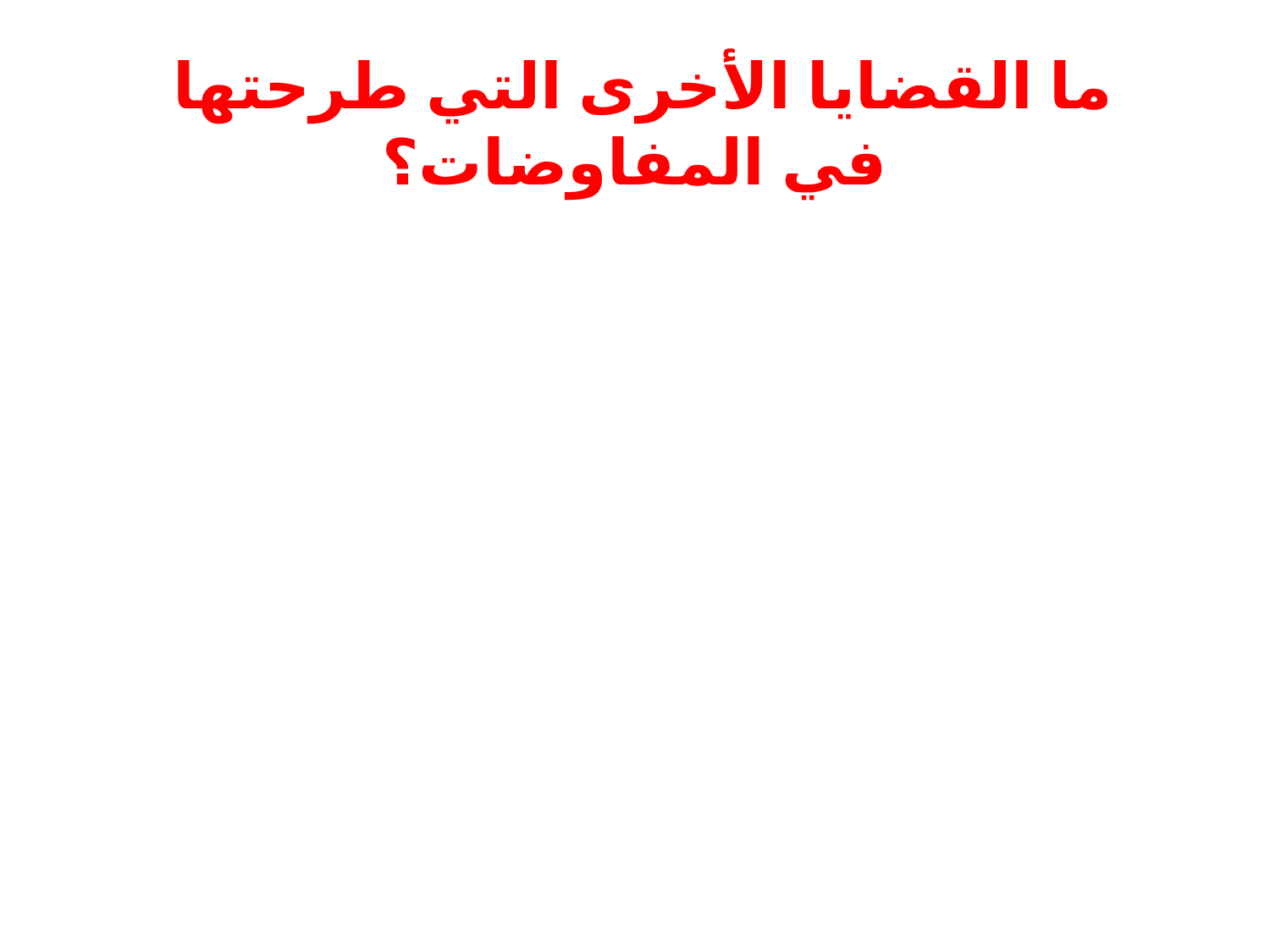

# ما القضايا الأخرى التي طرحتها في المفاوضات؟